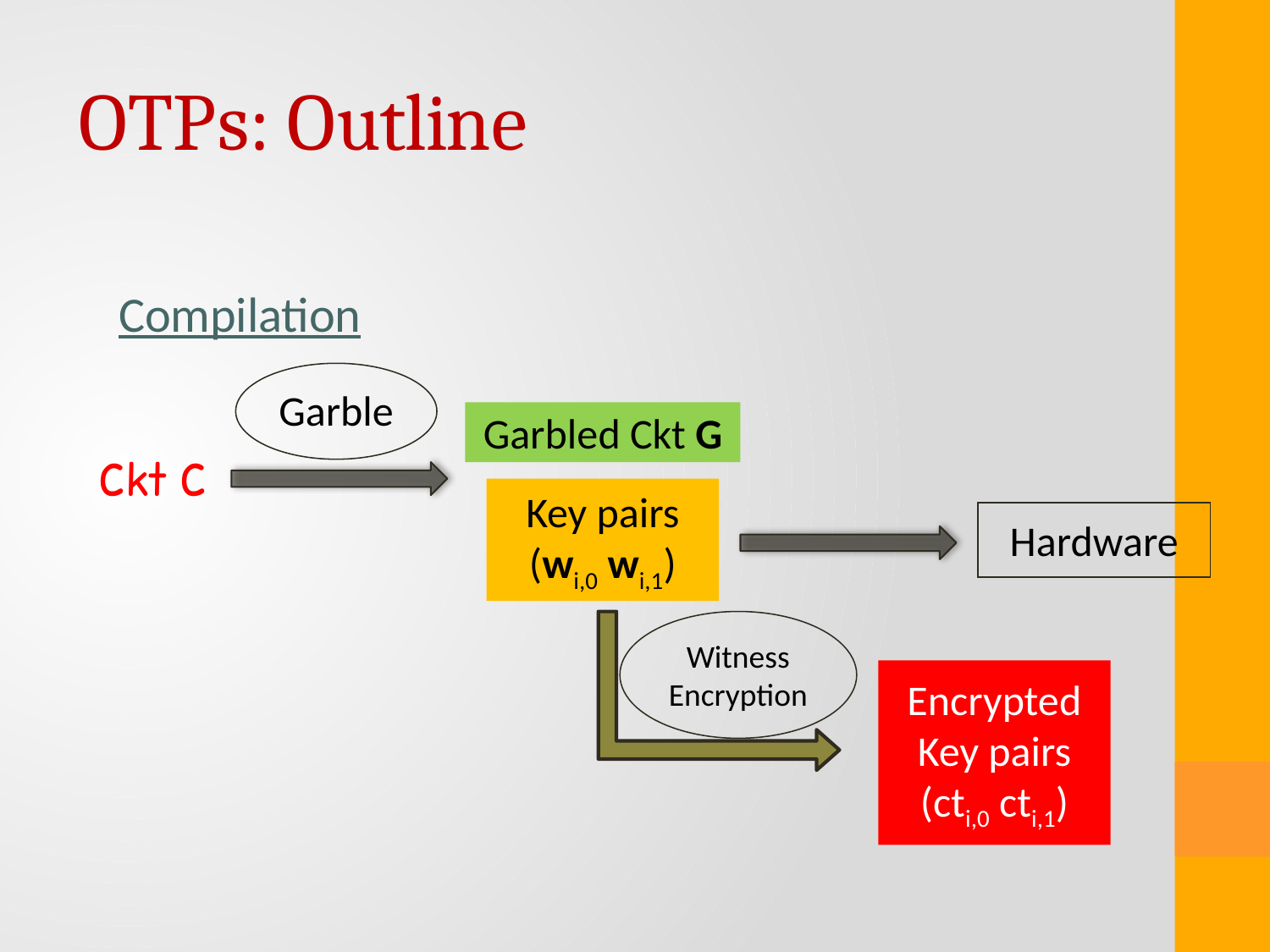

# OTPs: Outline
Compilation
Garble
Garbled Ckt G
Ckt C

Key pairs
(wi,0 wi,1)
Hardware

Witness
Encryption
Encrypted Key pairs
(cti,0 cti,1)